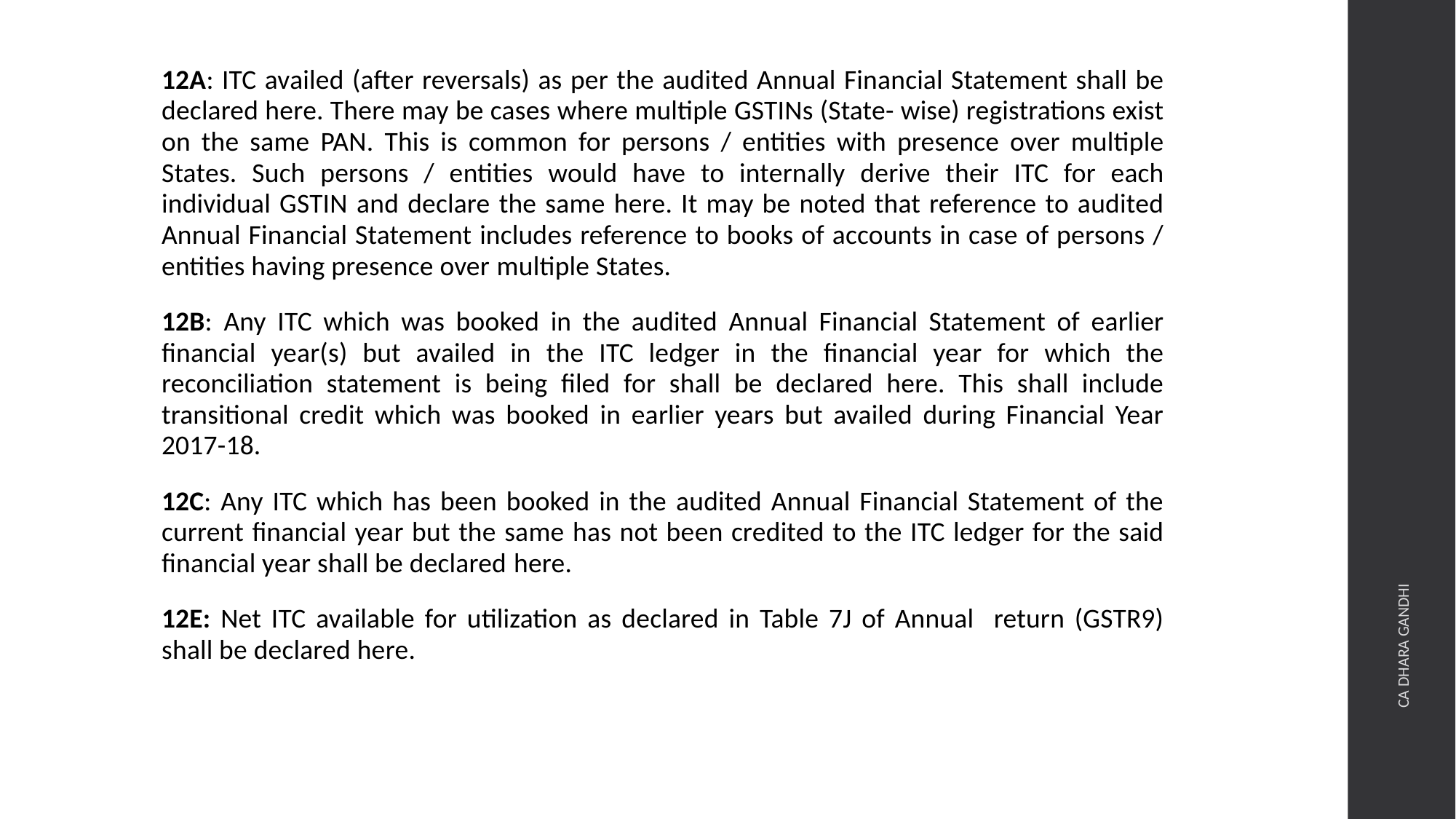

12A: ITC availed (after reversals) as per the audited Annual Financial Statement shall be declared here. There may be cases where multiple GSTINs (State- wise) registrations exist on the same PAN. This is common for persons / entities with presence over multiple States. Such persons / entities would have to internally derive their ITC for each individual GSTIN and declare the same here. It may be noted that reference to audited Annual Financial Statement includes reference to books of accounts in case of persons / entities having presence over multiple States.
12B: Any ITC which was booked in the audited Annual Financial Statement of earlier financial year(s) but availed in the ITC ledger in the financial year for which the reconciliation statement is being filed for shall be declared here. This shall include transitional credit which was booked in earlier years but availed during Financial Year 2017-18.
12C: Any ITC which has been booked in the audited Annual Financial Statement of the current financial year but the same has not been credited to the ITC ledger for the said financial year shall be declared here.
12E: Net ITC available for utilization as declared in Table 7J of Annual  return (GSTR9) shall be declared here.
CA DHARA GANDHI